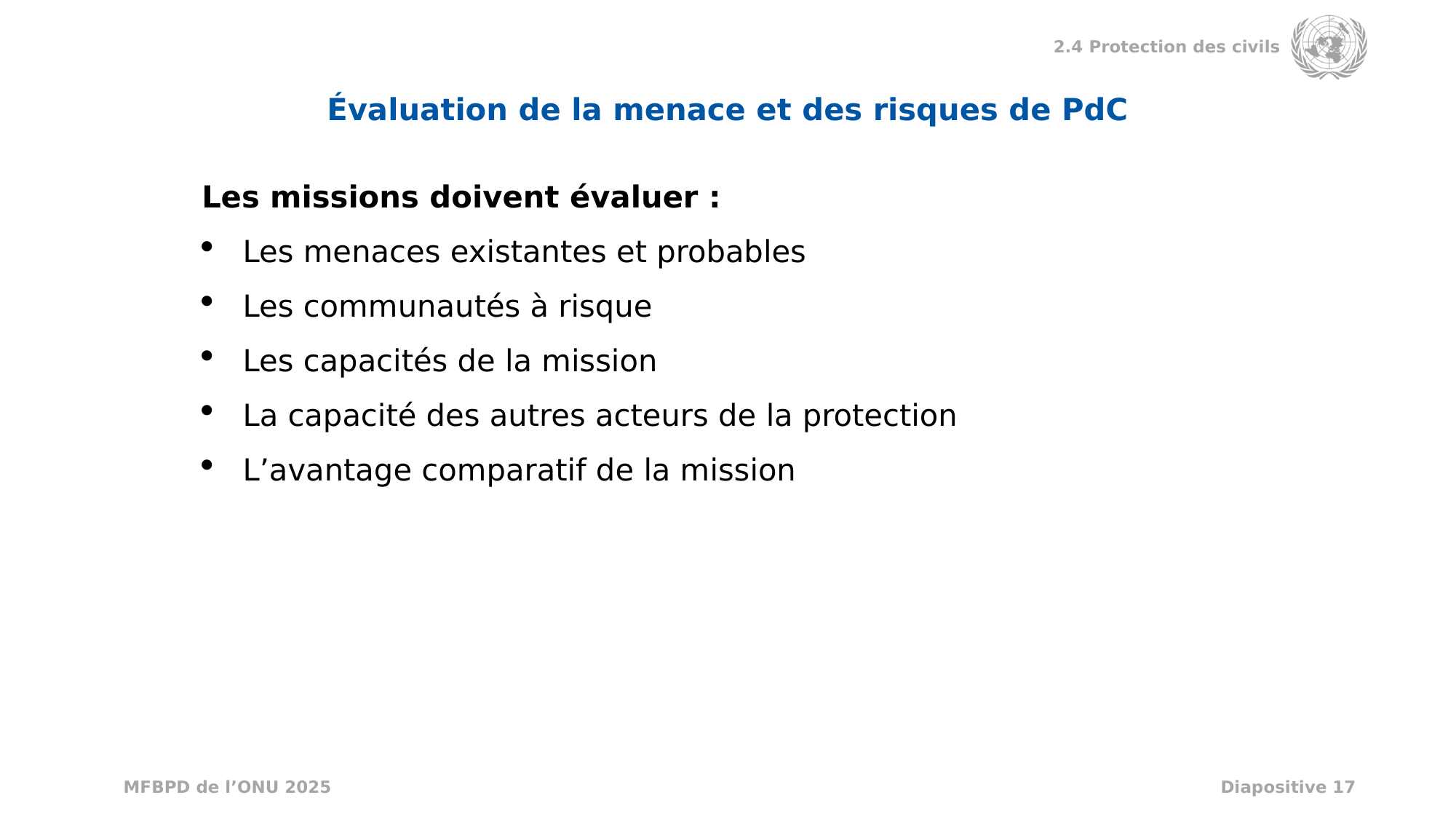

Évaluation de la menace et des risques de PdC
Les missions doivent évaluer :
Les menaces existantes et probables
Les communautés à risque
Les capacités de la mission
La capacité des autres acteurs de la protection
L’avantage comparatif de la mission